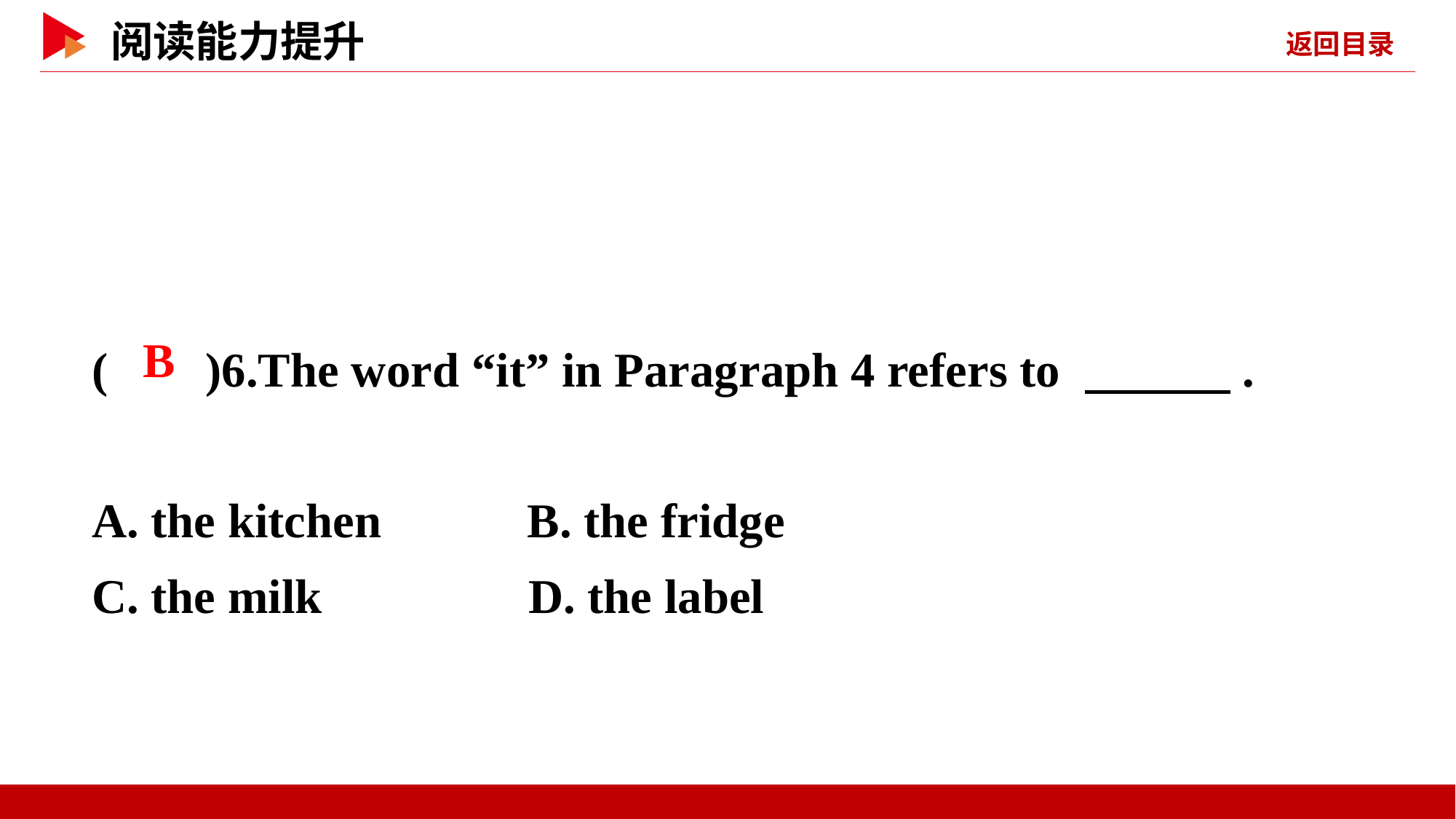

(        )6.The word “it” in Paragraph 4 refers to 　　　.
A. the kitchen            B. the fridge
C. the milk             	D. the label
   B